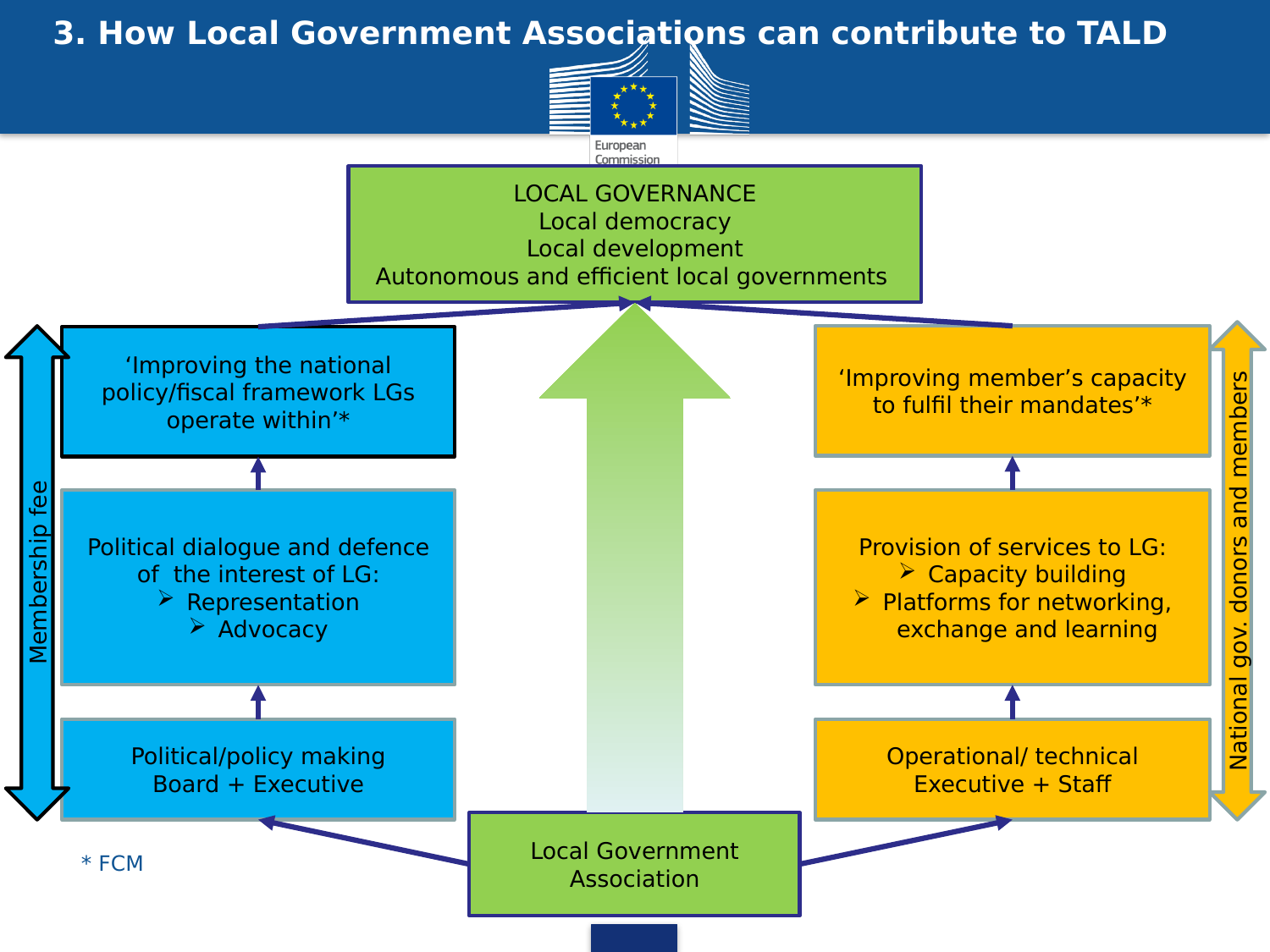

3. How Local Government Associations can contribute to TALD
LOCAL GOVERNANCE
Local democracy
Local development
Autonomous and efficient local governments

National gov. donors and members
‘Improving member’s capacity to fulfil their mandates’*
Membership fee
‘Improving the national policy/fiscal framework LGs operate within’*
Political dialogue and defence of  the interest of LG:
Representation
Advocacy
Provision of services to LG:
Capacity building
Platforms for networking, exchange and learning
Operational/ technical
Executive + Staff
Political/policy making
Board + Executive
Local Government Association
* FCM